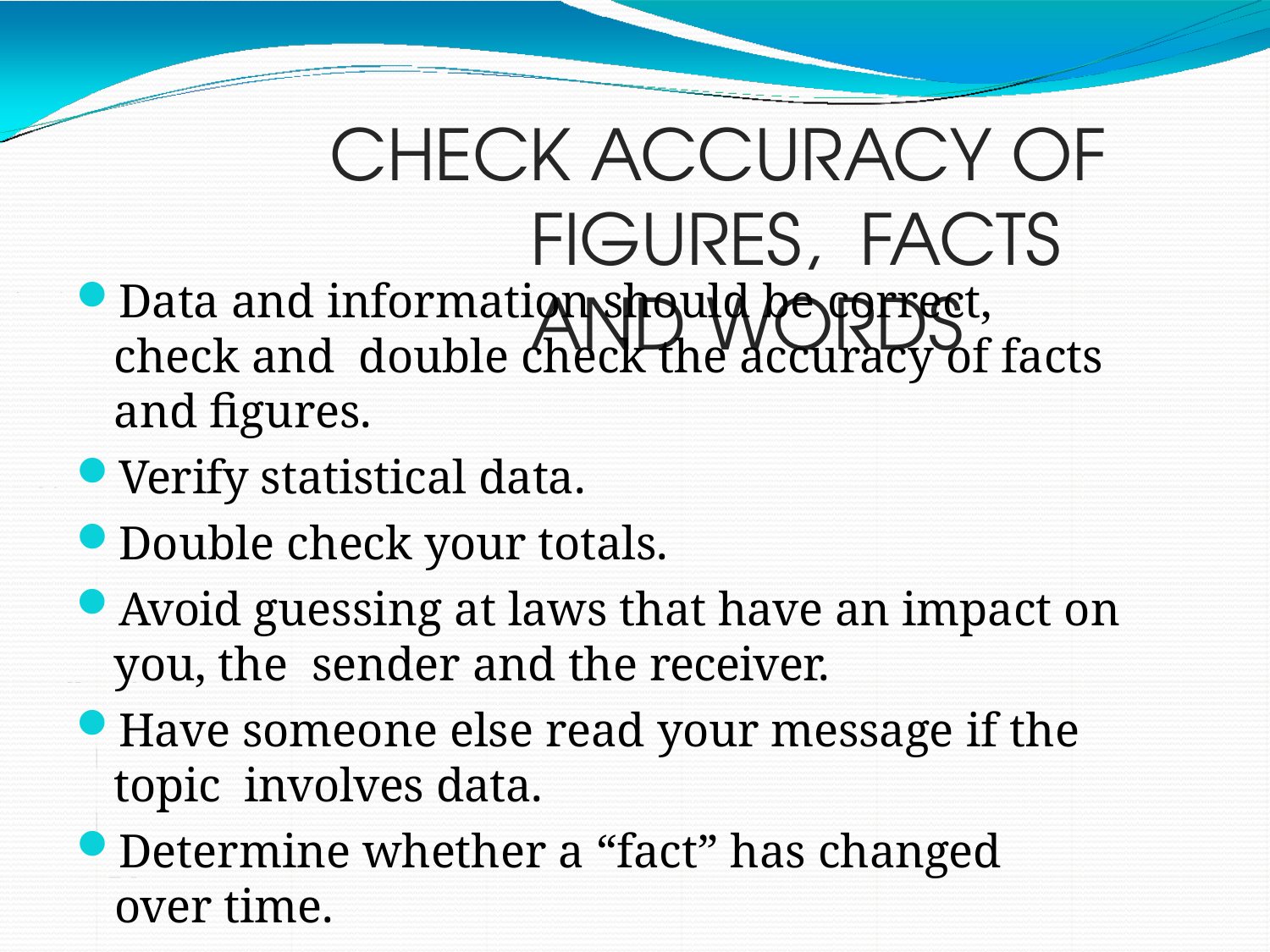

# CHECK ACCURACY OF FIGURES,  FACTS AND WORDS
Data and information should be correct, check and  double check the accuracy of facts and figures.
Verify statistical data.
Double check your totals.
Avoid guessing at laws that have an impact on you, the  sender and the receiver.
Have someone else read your message if the topic  involves data.
Determine whether a “fact” has changed over time.